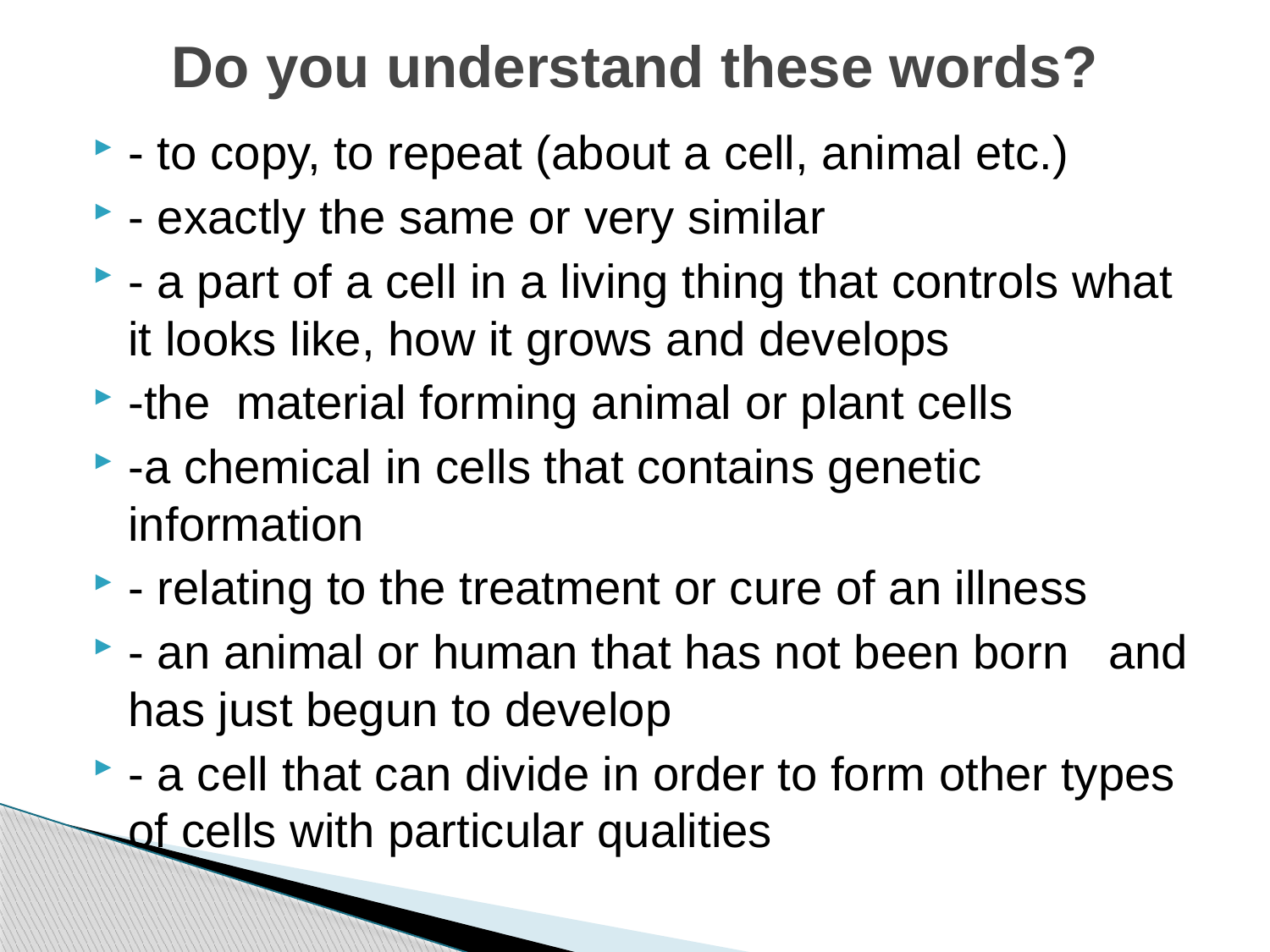

# Do you understand these words?
- to copy, to repeat (about a cell, animal etc.)
- exactly the same or very similar
- a part of a cell in a living thing that controls what it looks like, how it grows and develops
-the  material forming animal or plant cells
-a chemical in cells that contains genetic information
- relating to the treatment or cure of an illness
- an animal or human that has not been born   and has just begun to develop
- a cell that can divide in order to form other types of cells with particular qualities